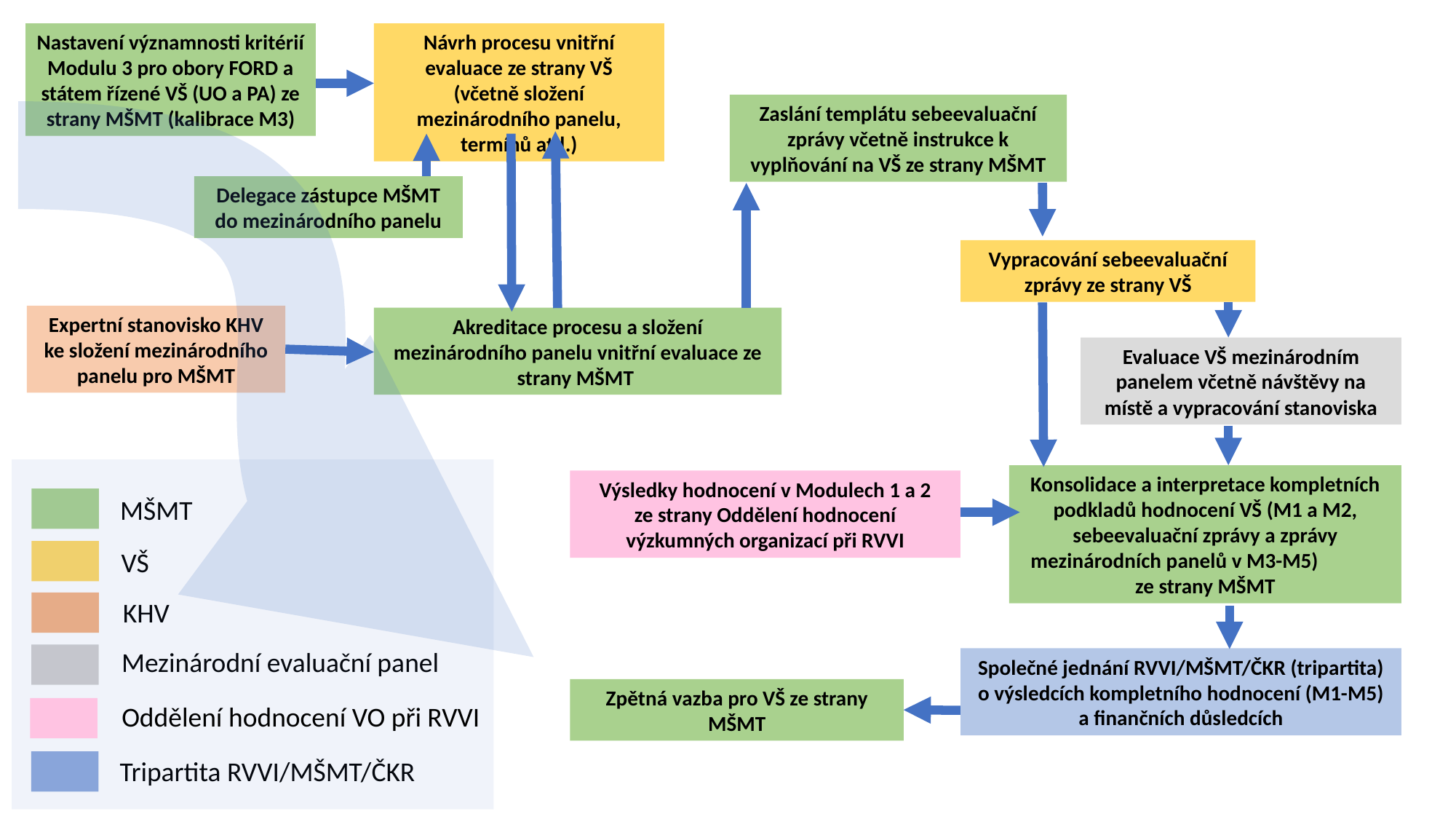

Návrh procesu vnitřní evaluace ze strany VŠ
(včetně složení mezinárodního panelu, termínů atd.)
Nastavení významnosti kritérií Modulu 3 pro obory FORD a státem řízené VŠ (UO a PA) ze strany MŠMT (kalibrace M3)
Zaslání templátu sebeevaluační zprávy včetně instrukce k vyplňování na VŠ ze strany MŠMT
Delegace zástupce MŠMT do mezinárodního panelu
Vypracování sebeevaluační zprávy ze strany VŠ
Expertní stanovisko KHV ke složení mezinárodního panelu pro MŠMT
Akreditace procesu a složení mezinárodního panelu vnitřní evaluace ze strany MŠMT
Evaluace VŠ mezinárodním panelem včetně návštěvy na místě a vypracování stanoviska

MŠMT

VŠ

KHV

Mezinárodní evaluační panel

Oddělení hodnocení VO při RVVI

Tripartita RVVI/MŠMT/ČKR

Konsolidace a interpretace kompletních podkladů hodnocení VŠ (M1 a M2, sebeevaluační zprávy a zprávy mezinárodních panelů v M3-M5)              ze strany MŠMT
Výsledky hodnocení v Modulech 1 a 2
ze strany Oddělení hodnocení výzkumných organizací při RVVI
Společné jednání RVVI/MŠMT/ČKR (tripartita)
o výsledcích kompletního hodnocení (M1-M5) a finančních důsledcích
Zpětná vazba pro VŠ ze strany MŠMT